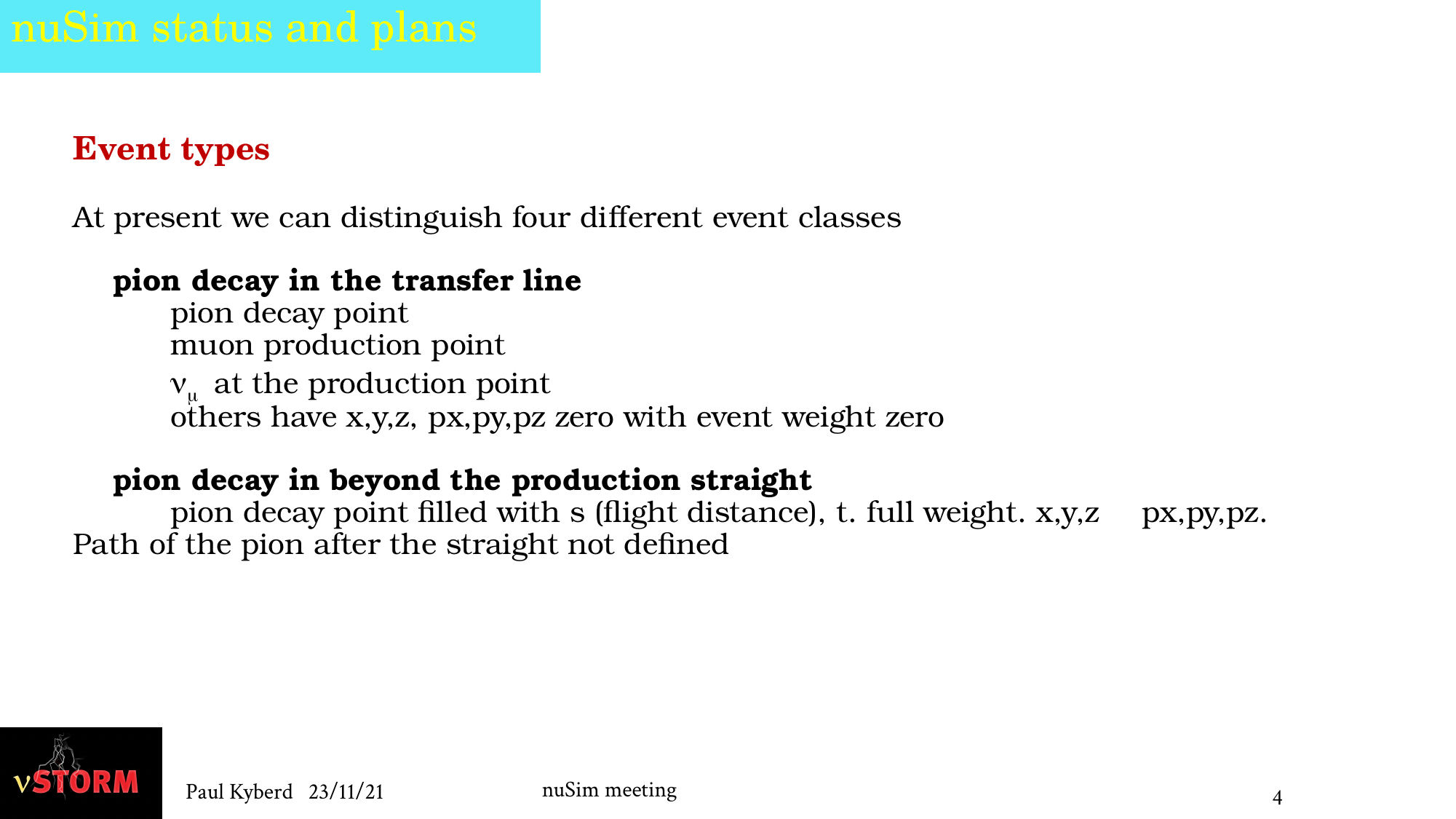

nuSim status and plans
Event types

At present we can distinguish four different event classes

    pion decay in the transfer line
	pion decay point
	muon production point
	νμ at the production point
		others have x,y,z, px,py,pz zero with event weight zero

    pion decay in beyond the production straight
	pion decay point filled with s (flight distance), t. full weight. x,y,z			px,py,pz. Path of the pion after the straight not defined

nuSim meeting
Paul Kyberd   23/11/21
4